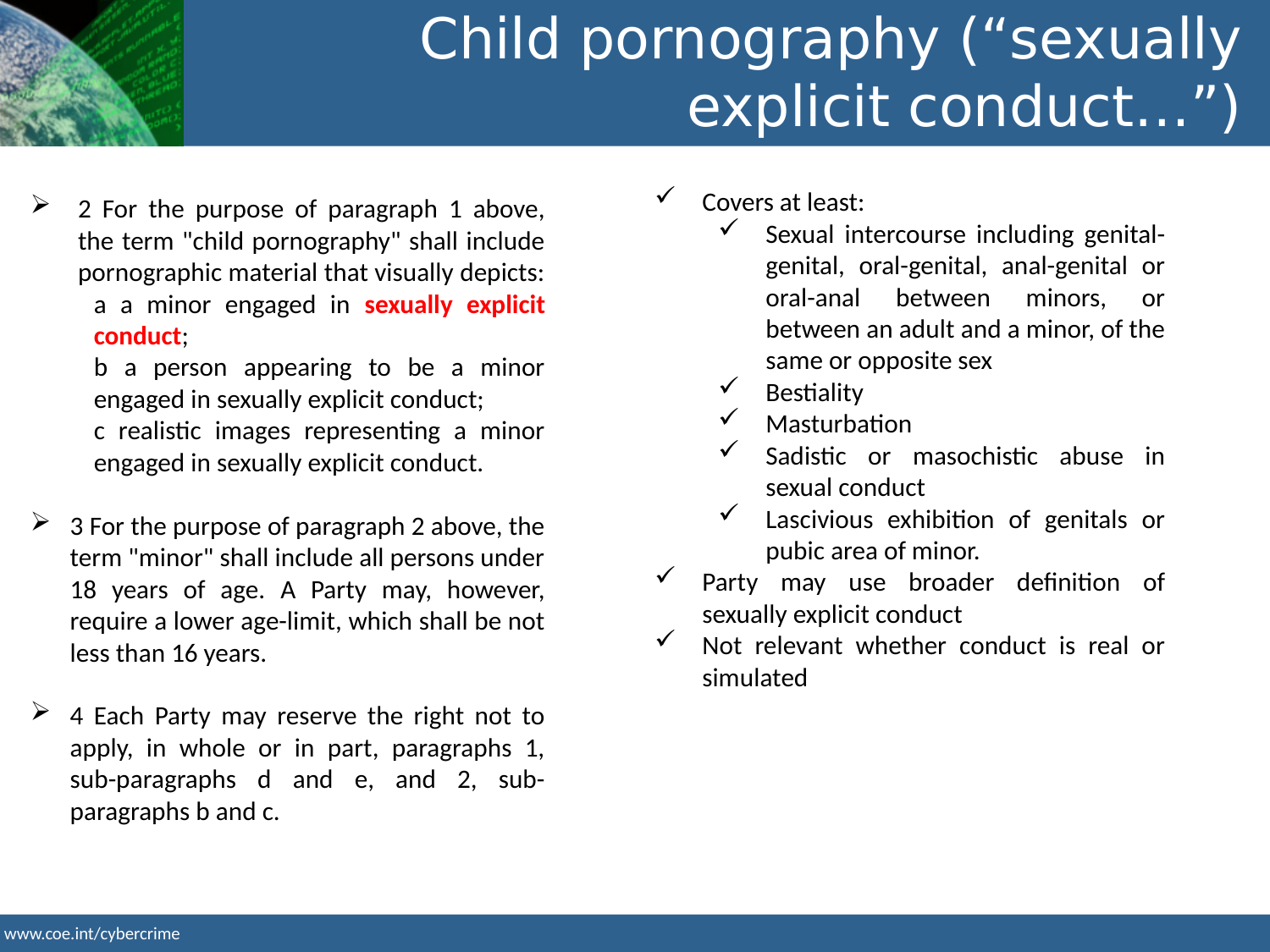

Child pornography (“sexually explicit conduct…”)
Covers at least:
Sexual intercourse including genital-genital, oral-genital, anal-genital or oral-anal between minors, or between an adult and a minor, of the same or opposite sex
Bestiality
Masturbation
Sadistic or masochistic abuse in sexual conduct
Lascivious exhibition of genitals or pubic area of minor.
Party may use broader definition of sexually explicit conduct
Not relevant whether conduct is real or simulated
2 For the purpose of paragraph 1 above, the term "child pornography" shall include pornographic material that visually depicts:
a a minor engaged in sexually explicit conduct;
b a person appearing to be a minor engaged in sexually explicit conduct;
c realistic images representing a minor engaged in sexually explicit conduct.

3 For the purpose of paragraph 2 above, the term "minor" shall include all persons under 18 years of age. A Party may, however, require a lower age-limit, which shall be not less than 16 years.

4 Each Party may reserve the right not to apply, in whole or in part, paragraphs 1, sub-paragraphs d and e, and 2, sub-paragraphs b and c.